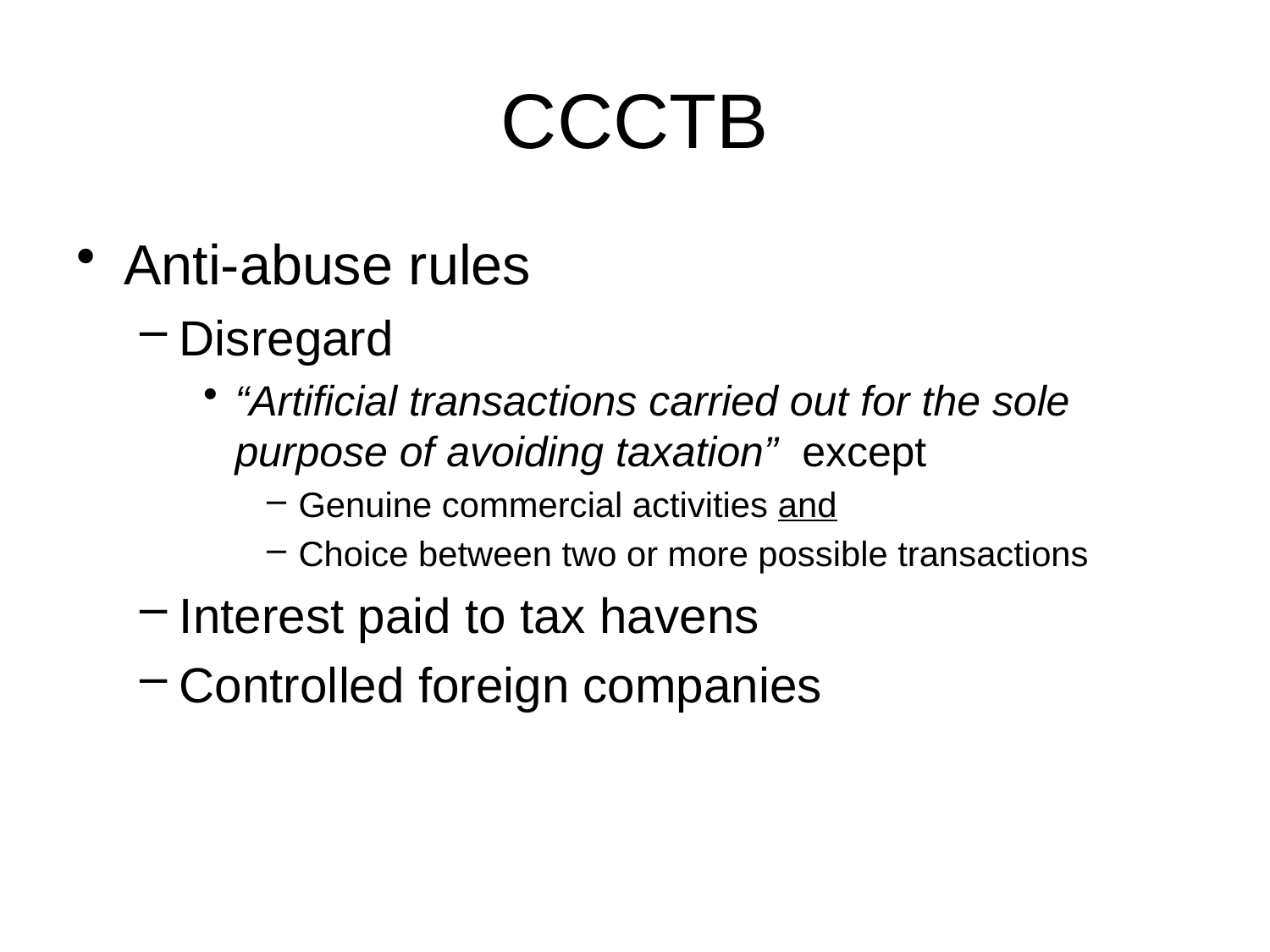

# CCCTB
Anti-abuse rules
Disregard
“Artificial transactions carried out for the sole purpose of avoiding taxation”  except
Genuine commercial activities and
Choice between two or more possible transactions
Interest paid to tax havens
Controlled foreign companies